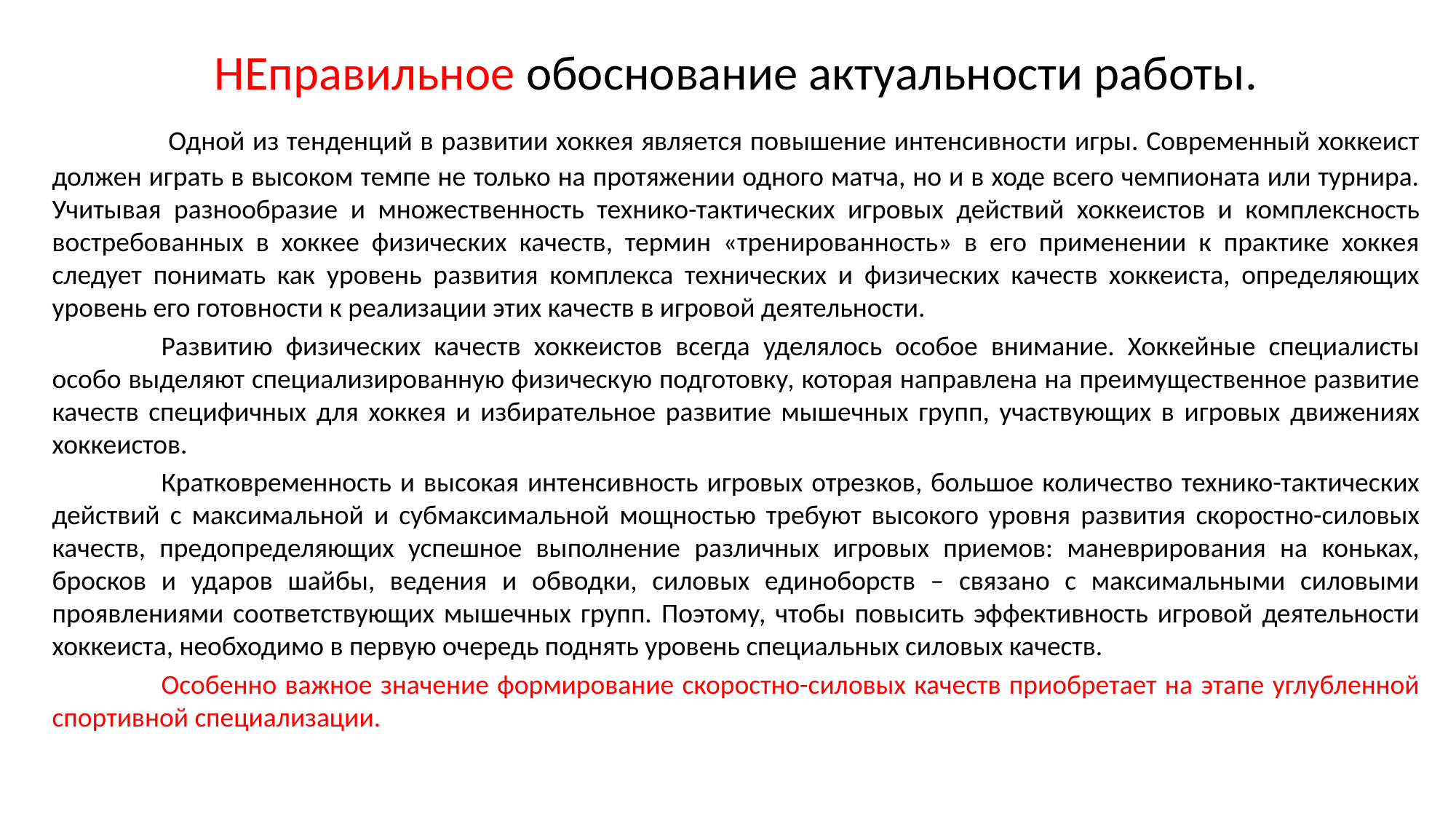

НЕправильное обоснование актуальности работы.
	 Одной из тенденций в развитии хоккея является повышение интенсивности игры. Современный хоккеист должен играть в высоком темпе не только на протяжении одного матча, но и в ходе всего чемпионата или турнира. Учитывая разнообразие и множественность технико-тактических игровых действий хоккеистов и комплексность востребованных в хоккее физических качеств, термин «тренированность» в его применении к практике хоккея следует понимать как уровень развития комплекса технических и физических качеств хоккеиста, определяющих уровень его готовности к реализации этих качеств в игровой деятельности.
	Развитию физических качеств хоккеистов всегда уделялось особое внимание. Хоккейные специалисты особо выделяют специализированную физическую подготовку, которая направлена на преимущественное развитие качеств специфичных для хоккея и избирательное развитие мышечных групп, участвующих в игровых движениях хоккеистов.
	Кратковременность и высокая интенсивность игровых отрезков, большое количество технико-тактических действий с максимальной и субмаксимальной мощностью требуют высокого уровня развития скоростно-силовых качеств, предопределяющих успешное выполнение различных игровых приемов: маневрирования на коньках, бросков и ударов шайбы, ведения и обводки, силовых единоборств – связано с максимальными силовыми проявлениями соответствующих мышечных групп. Поэтому, чтобы повысить эффективность игровой деятельности хоккеиста, необходимо в первую очередь поднять уровень специальных силовых качеств.
	Особенно важное значение формирование скоростно-силовых качеств приобретает на этапе углубленной спортивной специализации.

#